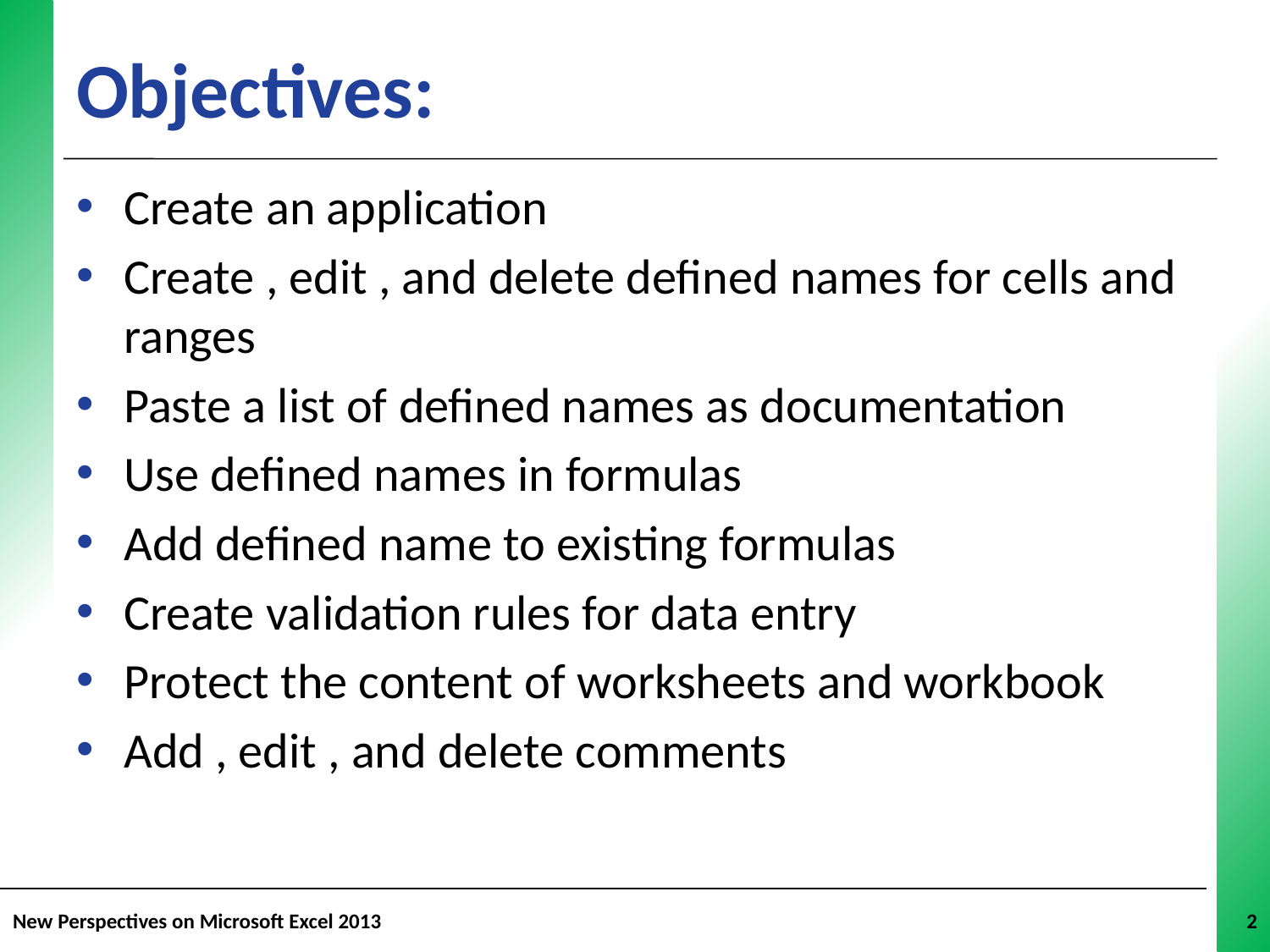

# Objectives:
Create an application
Create , edit , and delete defined names for cells and ranges
Paste a list of defined names as documentation
Use defined names in formulas
Add defined name to existing formulas
Create validation rules for data entry
Protect the content of worksheets and workbook
Add , edit , and delete comments

New Perspectives on Microsoft Excel 2013
2